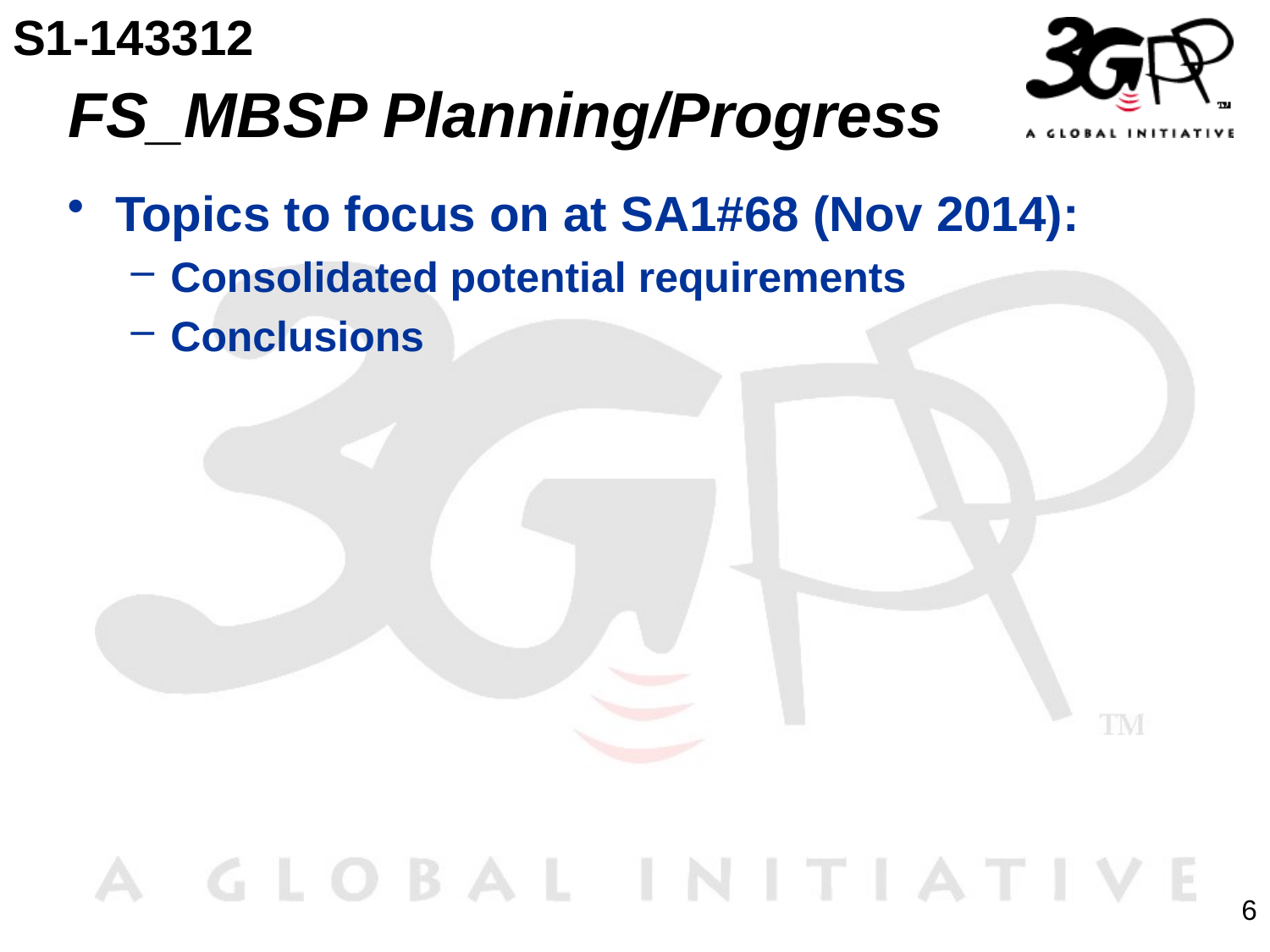

S1-143312

# FS_MBSP Planning/Progress
Topics to focus on at SA1#68 (Nov 2014):
Consolidated potential requirements
Conclusions
6